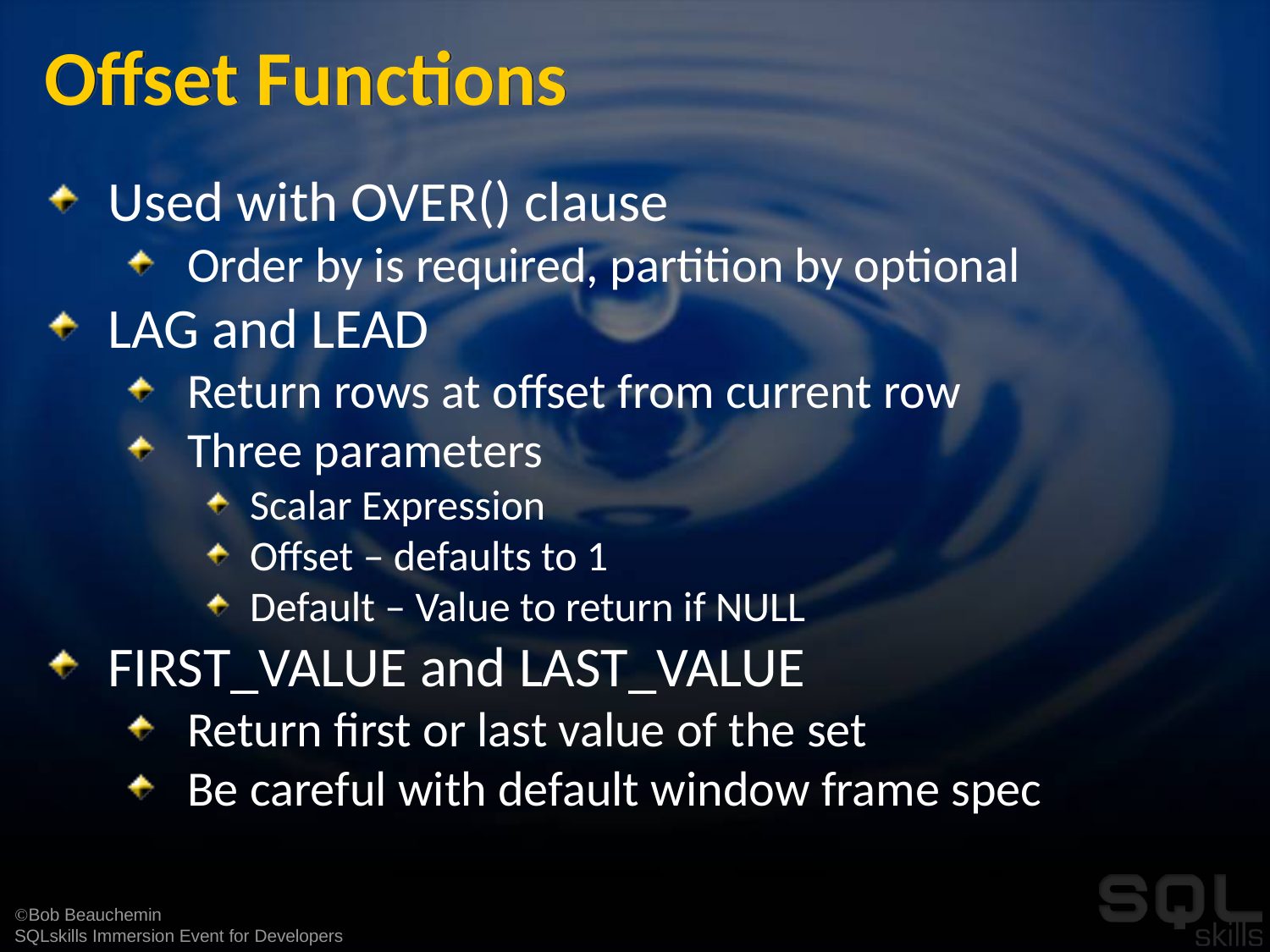

# Offset Functions
Used with OVER() clause
Order by is required, partition by optional
LAG and LEAD
Return rows at offset from current row
Three parameters
Scalar Expression
Offset – defaults to 1
Default – Value to return if NULL
FIRST_VALUE and LAST_VALUE
Return first or last value of the set
Be careful with default window frame spec